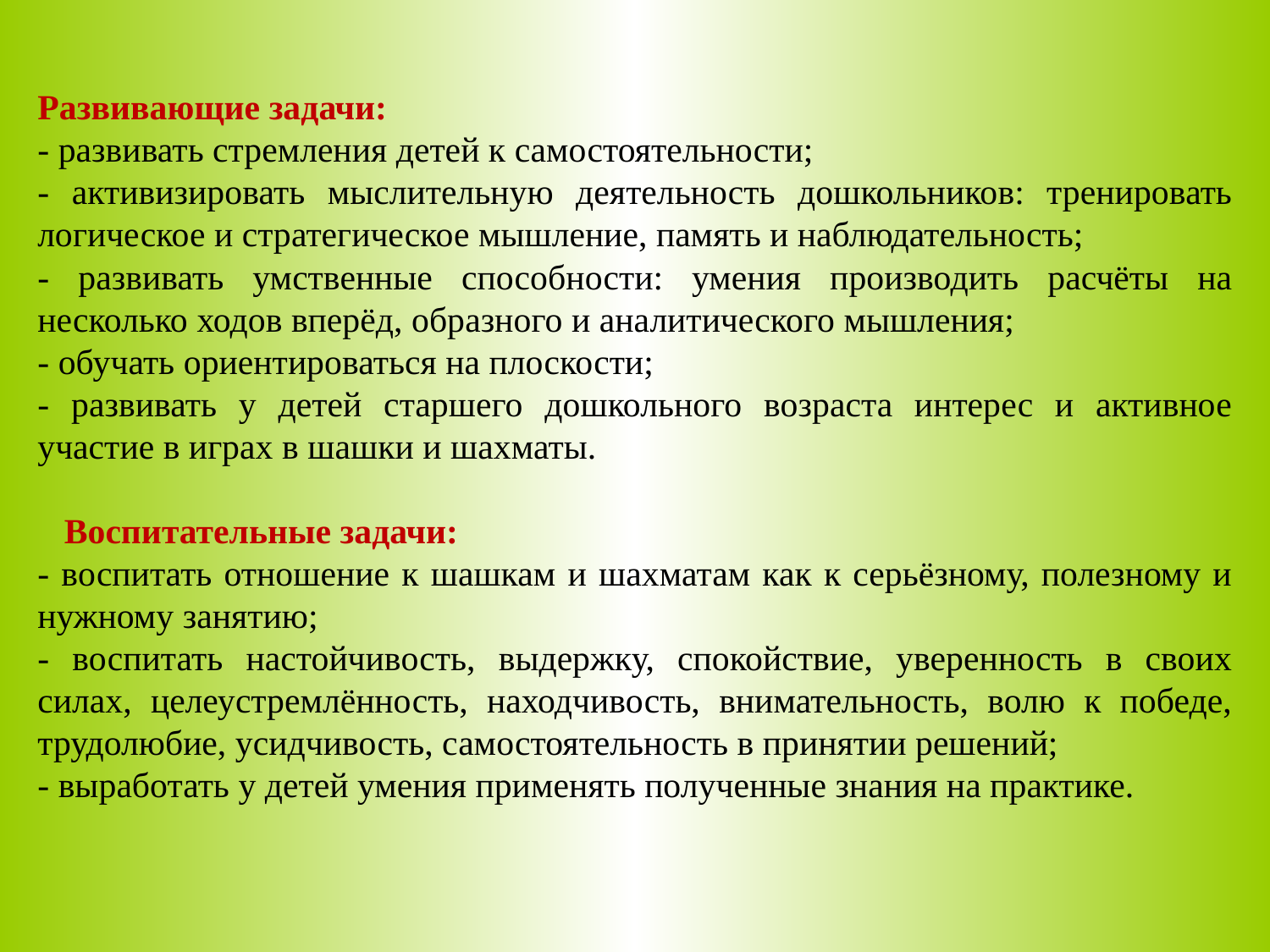

Развивающие задачи:
- развивать стремления детей к самостоятельности;
- активизировать мыслительную деятельность дошкольников: тренировать логическое и стратегическое мышление, память и наблюдательность;
- развивать умственные способности: умения производить расчёты на несколько ходов вперёд, образного и аналитического мышления;
- обучать ориентироваться на плоскости;
- развивать у детей старшего дошкольного возраста интерес и активное участие в играх в шашки и шахматы.

   Воспитательные задачи:
- воспитать отношение к шашкам и шахматам как к серьёзному, полезному и нужному занятию;
- воспитать настойчивость, выдержку, спокойствие, уверенность в своих силах, целеустремлённость, находчивость, внимательность, волю к победе, трудолюбие, усидчивость, самостоятельность в принятии решений;
- выработать у детей умения применять полученные знания на практике.